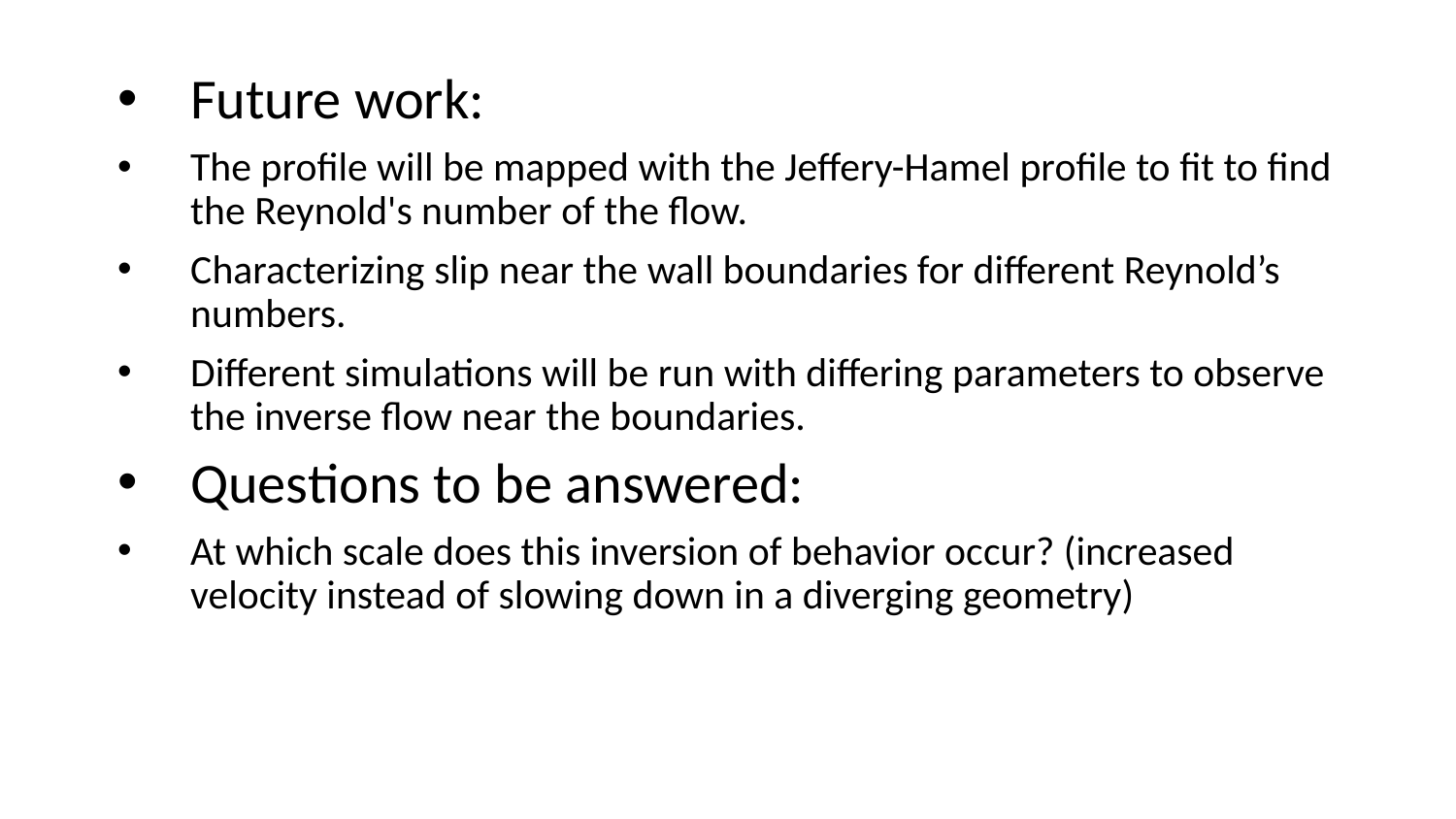

Future work:
The profile will be mapped with the Jeffery-Hamel profile to fit to find the Reynold's number of the flow.
Characterizing slip near the wall boundaries for different Reynold’s numbers.
Different simulations will be run with differing parameters to observe the inverse flow near the boundaries.
Questions to be answered:
At which scale does this inversion of behavior occur? (increased velocity instead of slowing down in a diverging geometry)